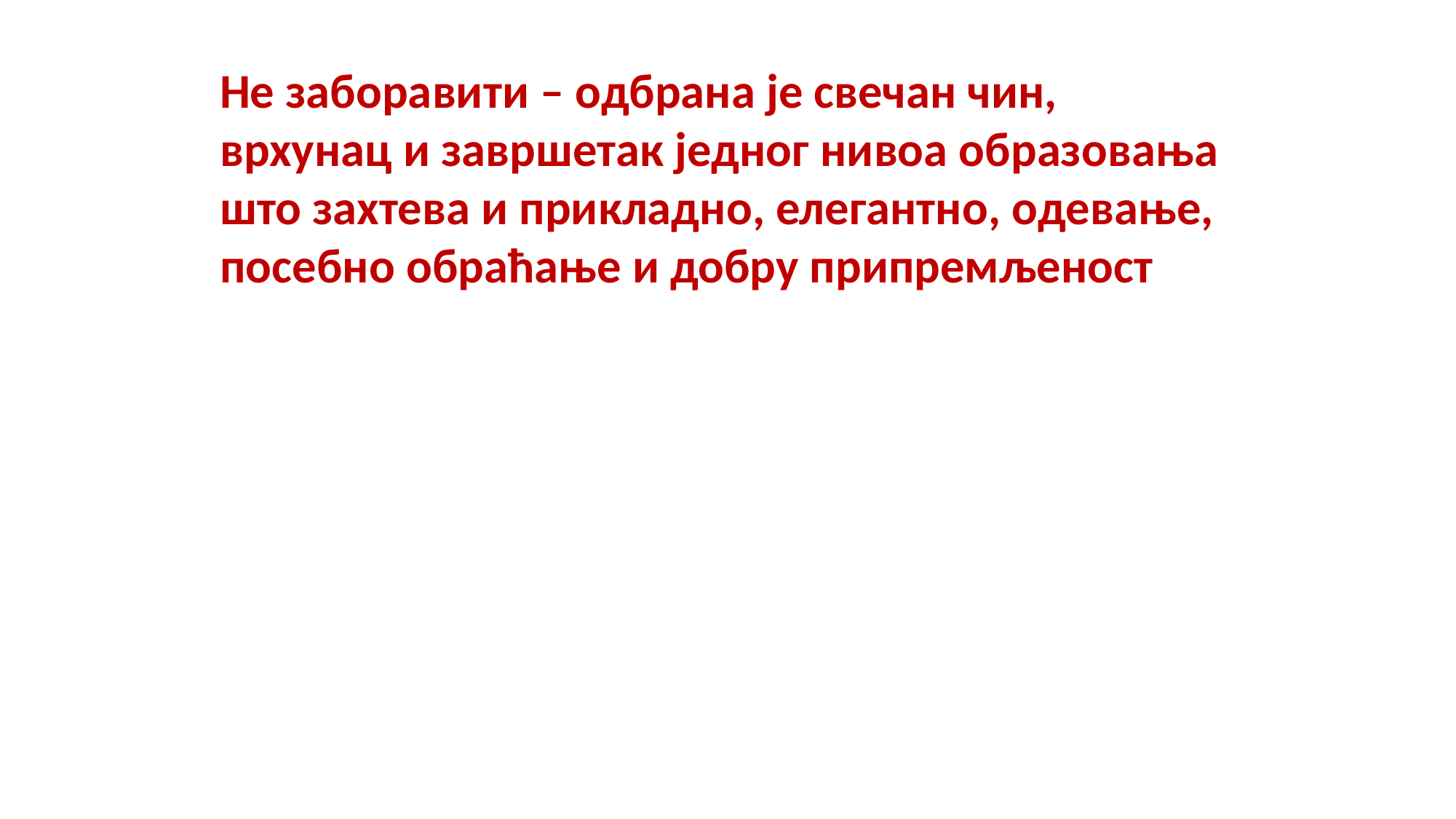

Не заборавити – одбрана је свечан чин, врхунац и завршетак једног нивоа образовања што захтева и прикладно, елегантно, одевање, посебно обраћање и добру припремљеност